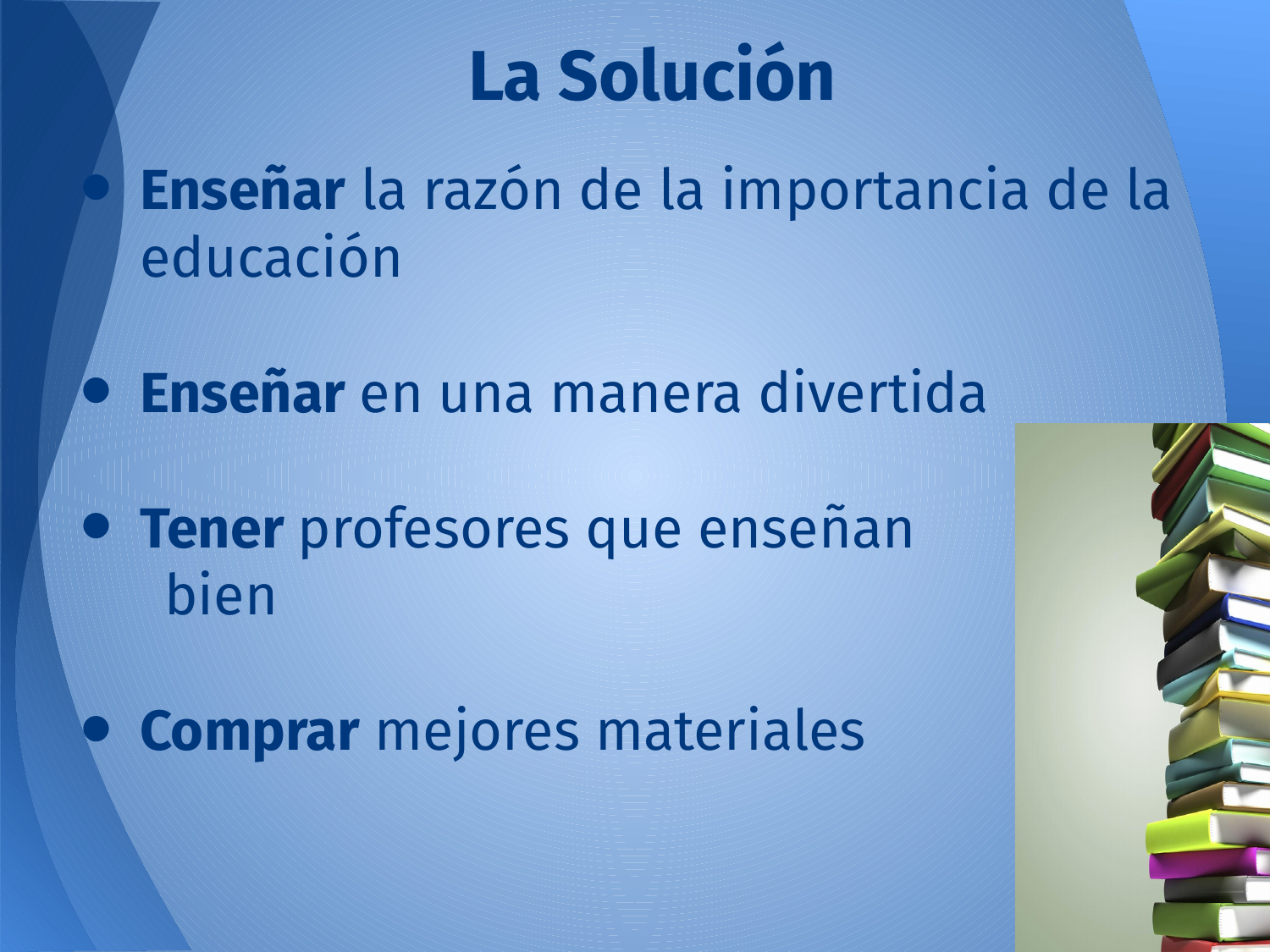

# La Solución
Enseñar la razón de la importancia de la educación

Enseñar en una manera divertida

Tener profesores que enseñan
    bien

Comprar mejores materiales